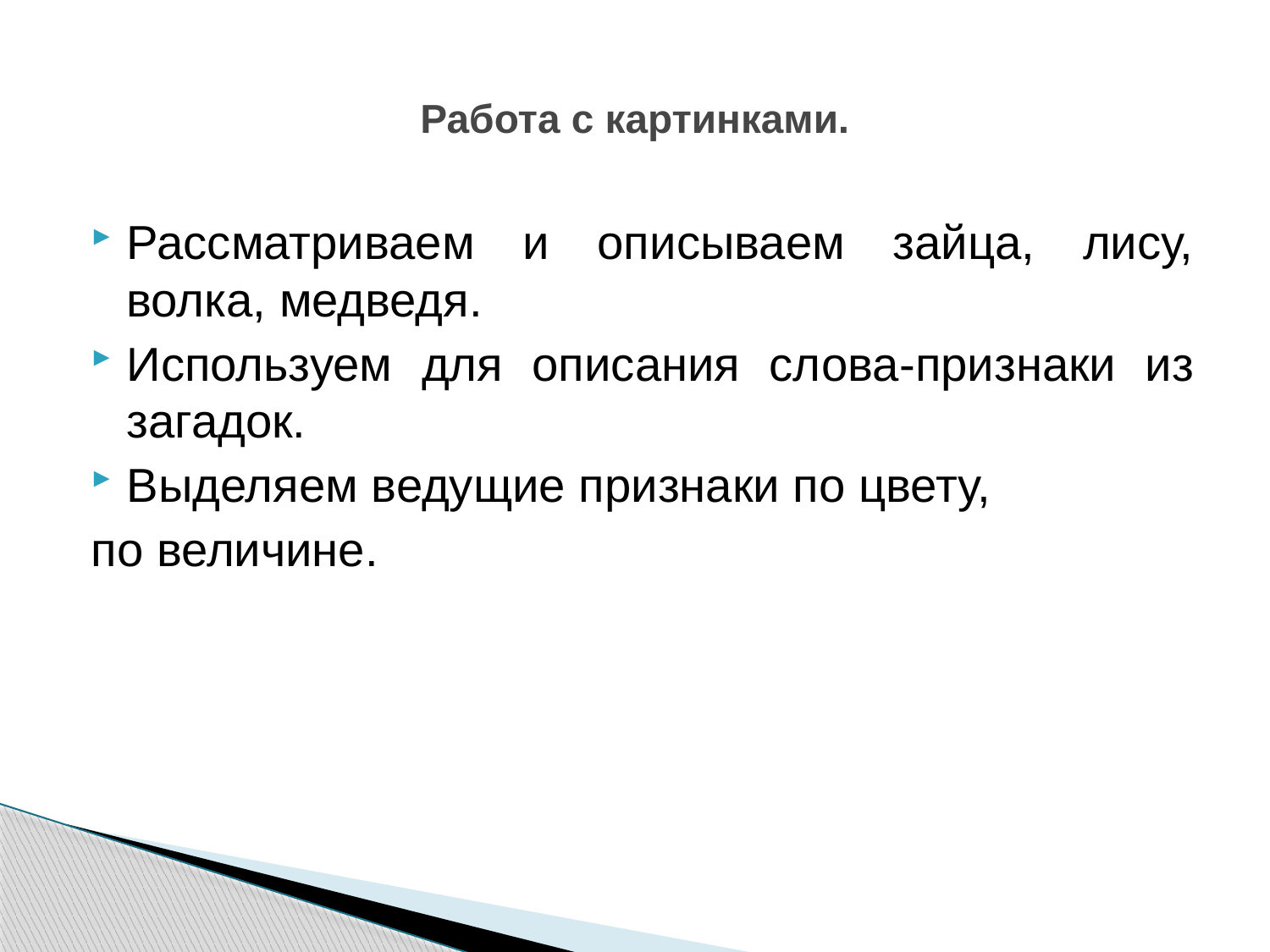

# Работа с картинками.
Рассматриваем и описываем зайца, лису, волка, медведя.
Используем для описания слова-признаки из загадок.
Выделяем ведущие признаки по цвету,
по величине.